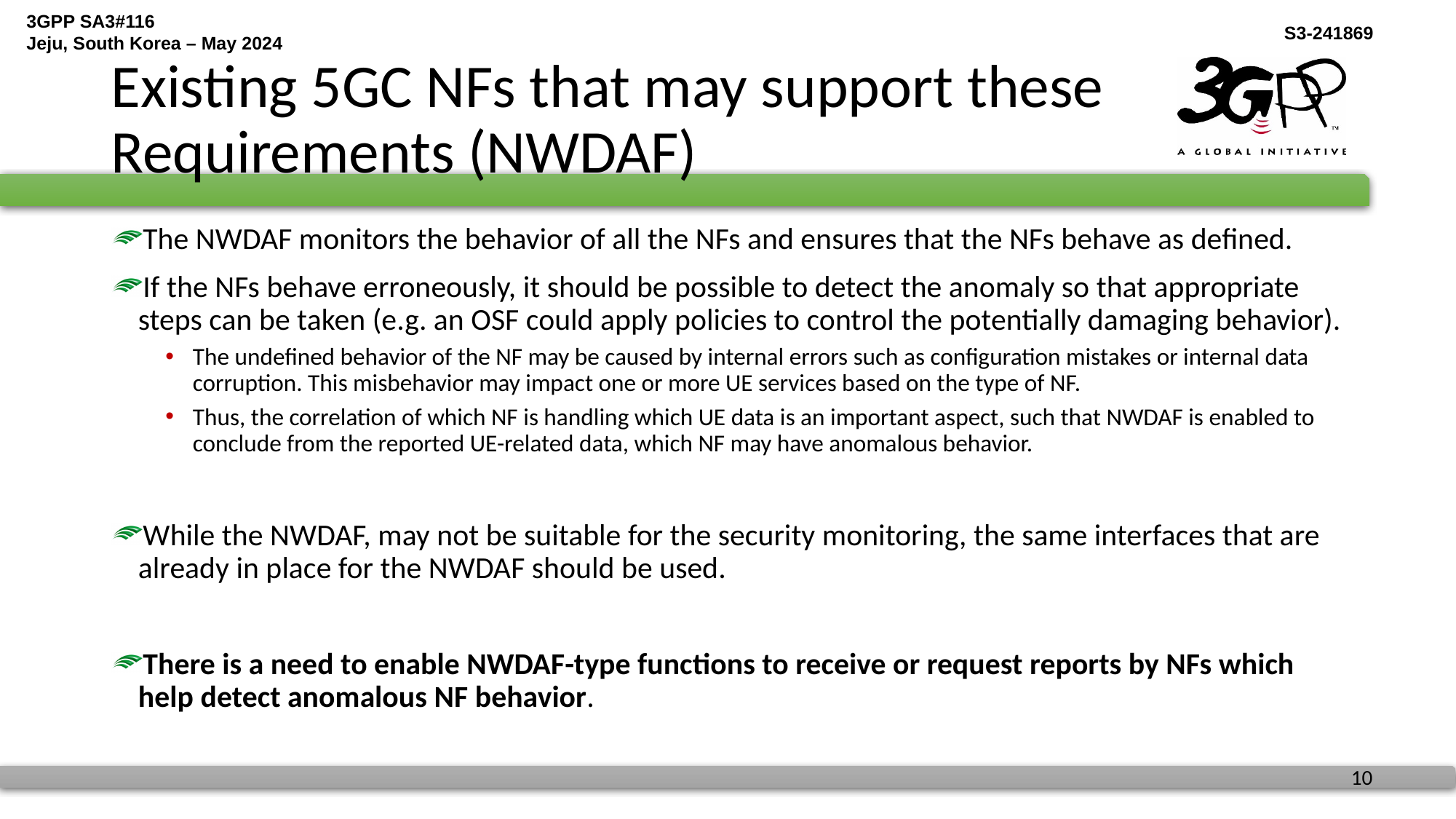

# Existing 5GC NFs that may support these Requirements (NWDAF)
The NWDAF monitors the behavior of all the NFs and ensures that the NFs behave as defined.
If the NFs behave erroneously, it should be possible to detect the anomaly so that appropriate steps can be taken (e.g. an OSF could apply policies to control the potentially damaging behavior).
The undefined behavior of the NF may be caused by internal errors such as configuration mistakes or internal data corruption. This misbehavior may impact one or more UE services based on the type of NF.
Thus, the correlation of which NF is handling which UE data is an important aspect, such that NWDAF is enabled to conclude from the reported UE-related data, which NF may have anomalous behavior.

While the NWDAF, may not be suitable for the security monitoring, the same interfaces that are already in place for the NWDAF should be used.

There is a need to enable NWDAF-type functions to receive or request reports by NFs which help detect anomalous NF behavior.